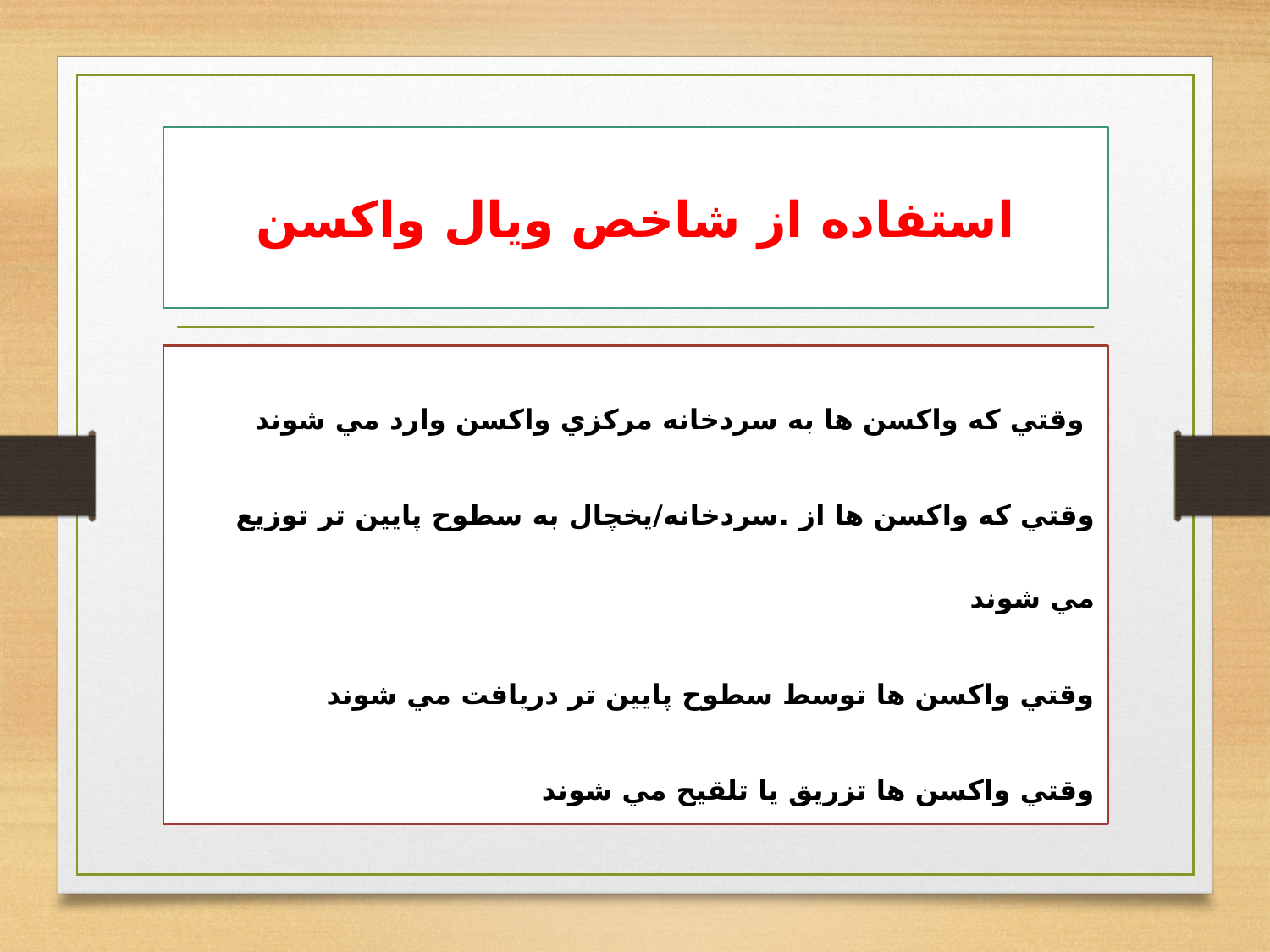

# استفاده از شاخص ويال واكسن
وقتي كه واكسن ها به سردخانه مركزي واكسن وارد مي شوند
 وقتي كه واكسن ها از .سردخانه/يخچال به سطوح پايين تر توزيع مي شوند
وقتي واكسن ها توسط سطوح پايين تر دريافت مي شوند
وقتي واكسن ها تزريق يا تلقيح مي شوند